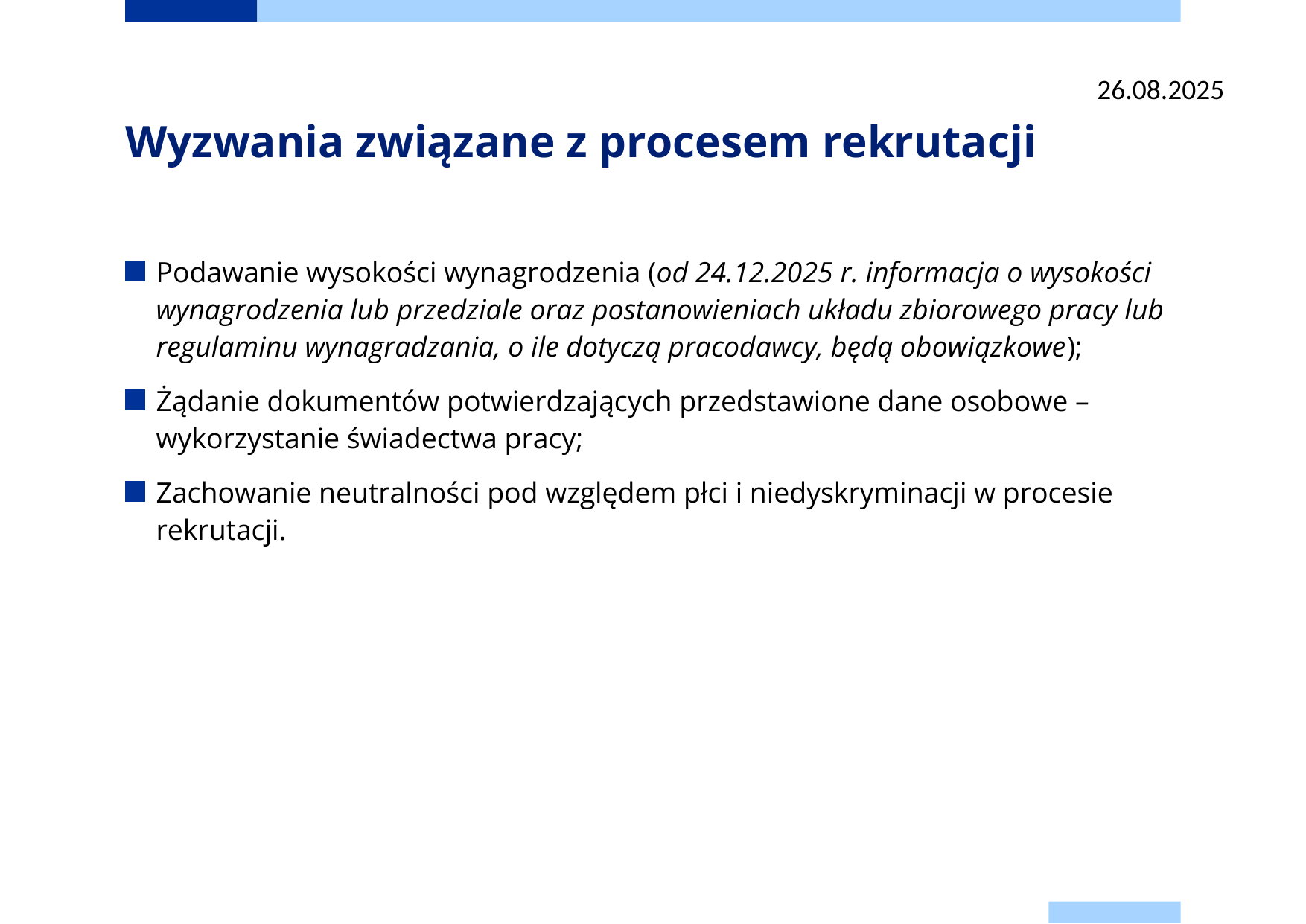

26.08.2025
# Wyzwania związane z procesem rekrutacji
Podawanie wysokości wynagrodzenia (od 24.12.2025 r. informacja o wysokości wynagrodzenia lub przedziale oraz postanowieniach układu zbiorowego pracy lub regulaminu wynagradzania, o ile dotyczą pracodawcy, będą obowiązkowe);
Żądanie dokumentów potwierdzających przedstawione dane osobowe – wykorzystanie świadectwa pracy;
Zachowanie neutralności pod względem płci i niedyskryminacji w procesie rekrutacji.